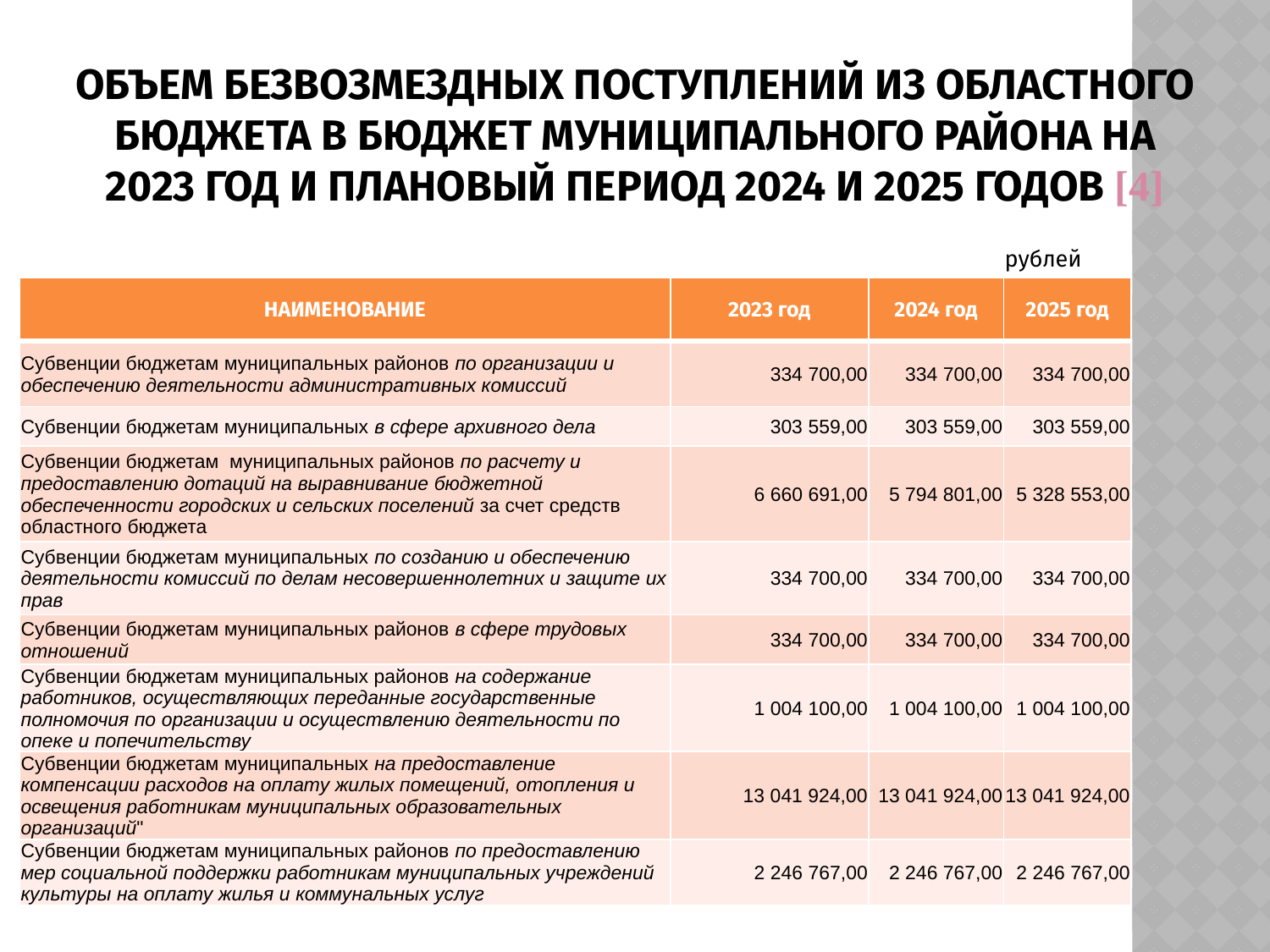

# ОБЪЕМ БЕЗВОЗМЕЗДНЫХ ПОСТУПЛЕНИЙ ИЗ ОБЛАСТНОГО БЮДЖЕТА В БЮДЖЕТ МУНИЦИПАЛЬНОГО РАЙОНА НА 2023 ГОД И ПЛАНОВЫЙ ПЕРИОД 2024 И 2025 ГОДОВ [4]
рублей
| НАИМЕНОВАНИЕ | 2023 год | 2024 год | 2025 год |
| --- | --- | --- | --- |
| Субвенции бюджетам муниципальных районов по организации и обеспечению деятельности административных комиссий | 334 700,00 | 334 700,00 | 334 700,00 |
| Субвенции бюджетам муниципальных в сфере архивного дела | 303 559,00 | 303 559,00 | 303 559,00 |
| Субвенции бюджетам муниципальных районов по расчету и предоставлению дотаций на выравнивание бюджетной обеспеченности городских и сельских поселений за счет средств областного бюджета | 6 660 691,00 | 5 794 801,00 | 5 328 553,00 |
| Субвенции бюджетам муниципальных по созданию и обеспечению деятельности комиссий по делам несовершеннолетних и защите их прав | 334 700,00 | 334 700,00 | 334 700,00 |
| Субвенции бюджетам муниципальных районов в сфере трудовых отношений | 334 700,00 | 334 700,00 | 334 700,00 |
| Субвенции бюджетам муниципальных районов на содержание работников, осуществляющих переданные государственные полномочия по организации и осуществлению деятельности по опеке и попечительству | 1 004 100,00 | 1 004 100,00 | 1 004 100,00 |
| Субвенции бюджетам муниципальных на предоставление компенсации расходов на оплату жилых помещений, отопления и освещения работникам муниципальных образовательных организаций" | 13 041 924,00 | 13 041 924,00 | 13 041 924,00 |
| Субвенции бюджетам муниципальных районов по предоставлению мер социальной поддержки работникам муниципальных учреждений культуры на оплату жилья и коммунальных услуг | 2 246 767,00 | 2 246 767,00 | 2 246 767,00 |